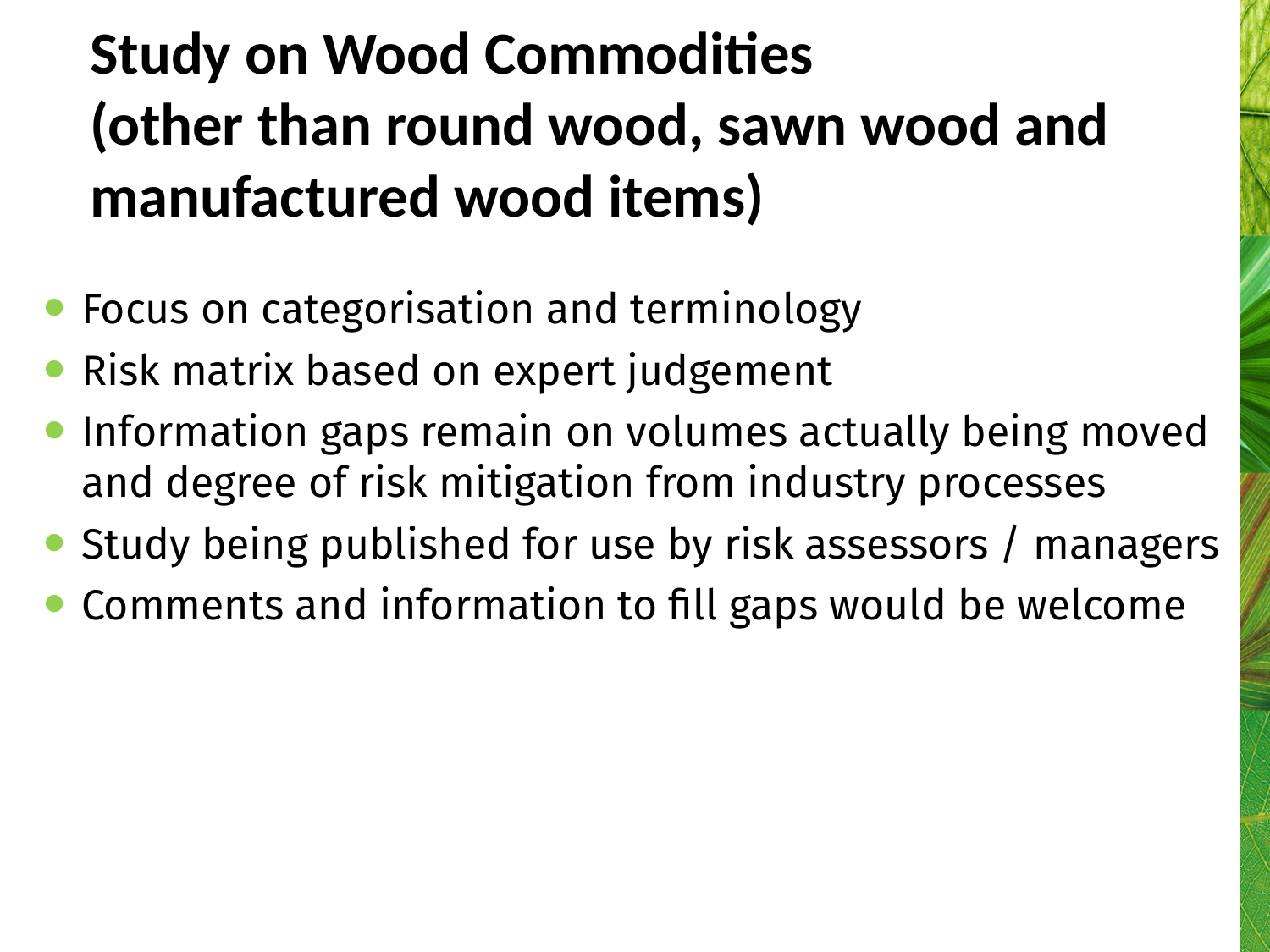

# Study on Wood Commodities (other than round wood, sawn wood and manufactured wood items)
Focus on categorisation and terminology
Risk matrix based on expert judgement
Information gaps remain on volumes actually being moved and degree of risk mitigation from industry processes
Study being published for use by risk assessors / managers
Comments and information to fill gaps would be welcome